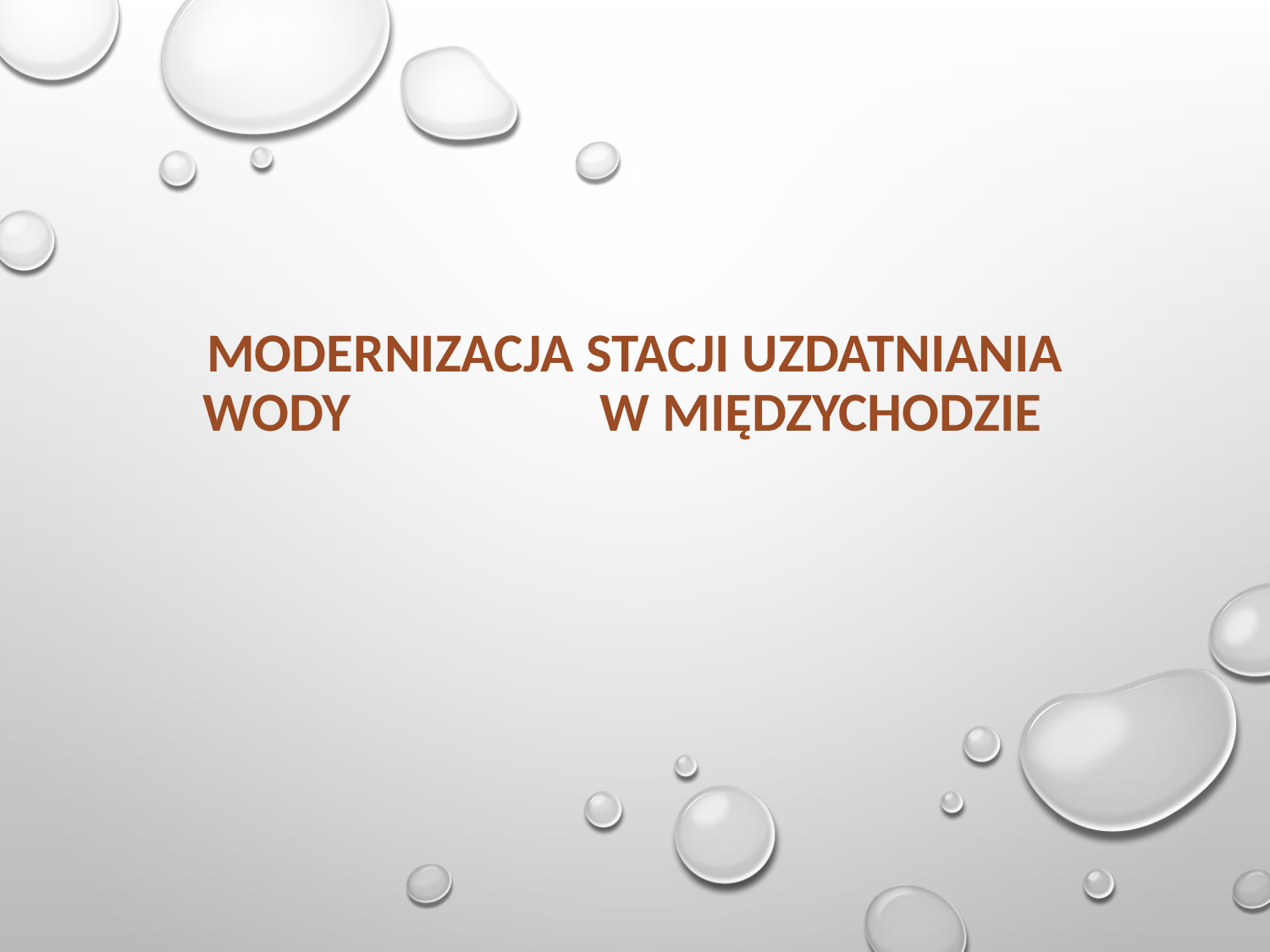

# Modernizacja Stacji uzdatniania wody                    w Międzychodzie